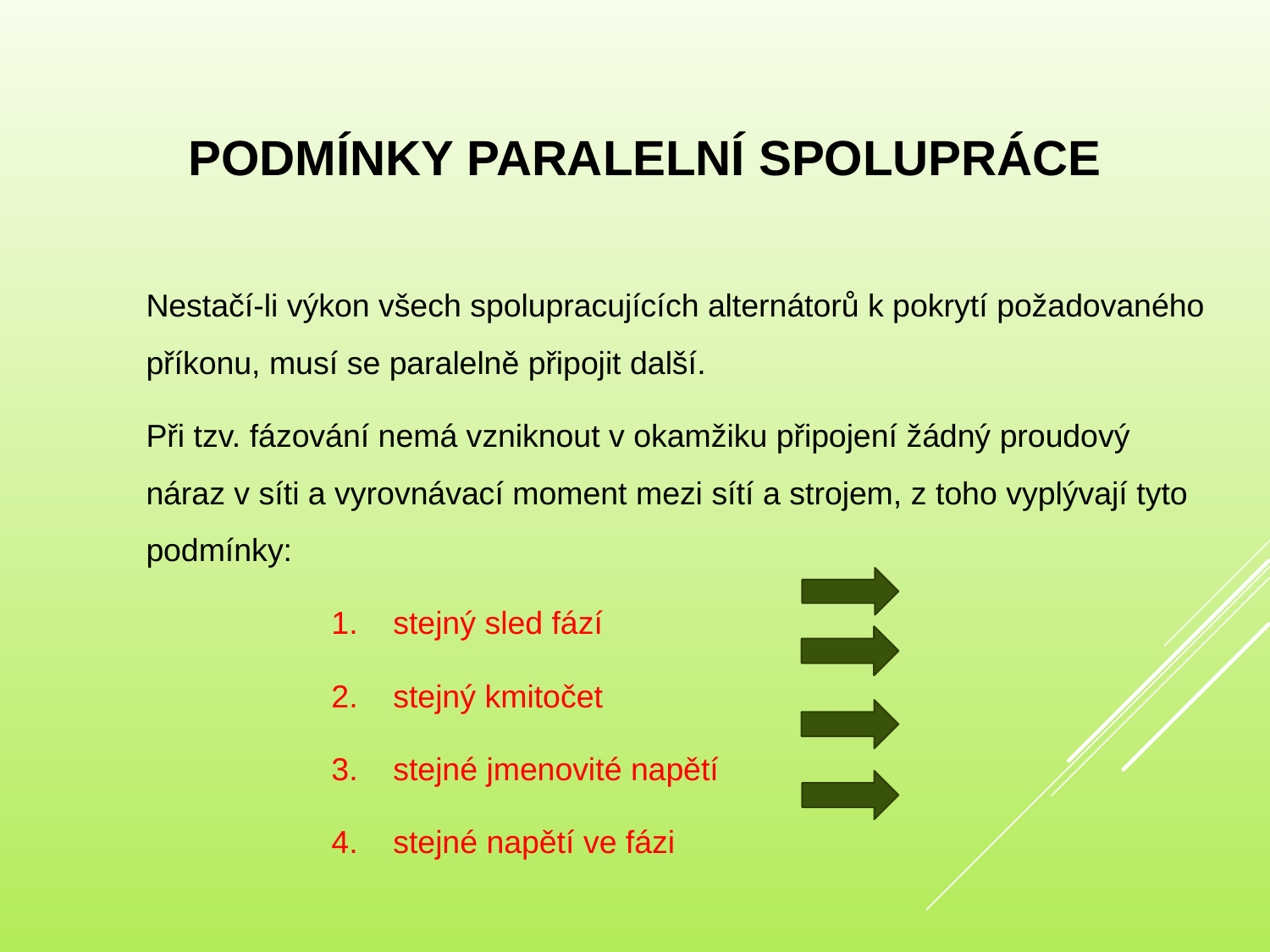

# Podmínky paralelní spolupráce
Nestačí-li výkon všech spolupracujících alternátorů k pokrytí požadovaného příkonu, musí se paralelně připojit další.
Při tzv. fázování nemá vzniknout v okamžiku připojení žádný proudový náraz v síti a vyrovnávací moment mezi sítí a strojem, z toho vyplývají tyto podmínky:
stejný sled fází
stejný kmitočet
stejné jmenovité napětí
stejné napětí ve fázi